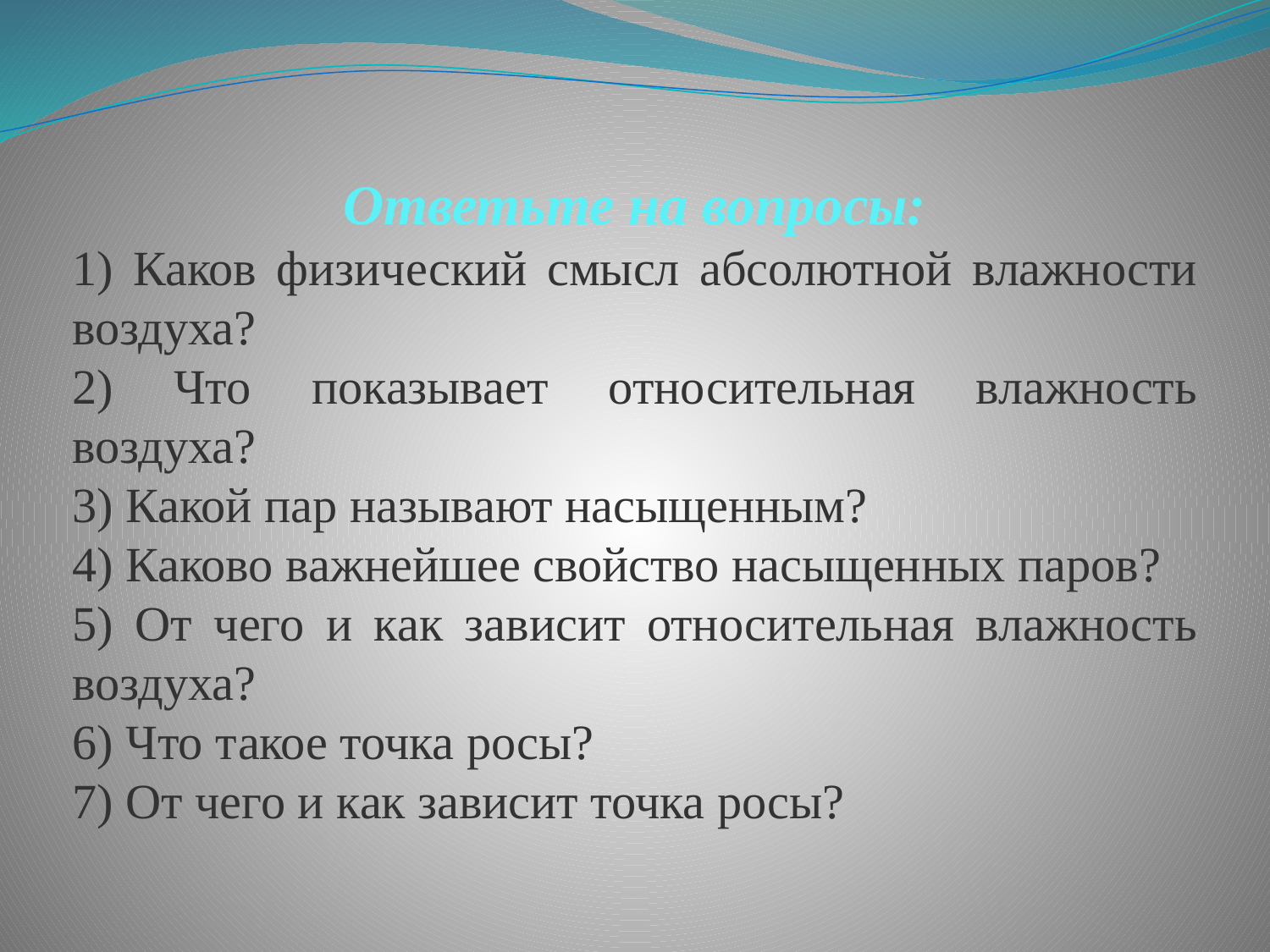

Ответьте на вопросы:
1) Каков физический смысл абсолютной влажности воздуха?
2) Что показывает относительная влажность воздуха?
3) Какой пар называют насыщенным?
4) Каково важнейшее свойство насыщенных паров?
5) От чего и как зависит относительная влажность воздуха?
6) Что такое точка росы?
7) От чего и как зависит точка росы?